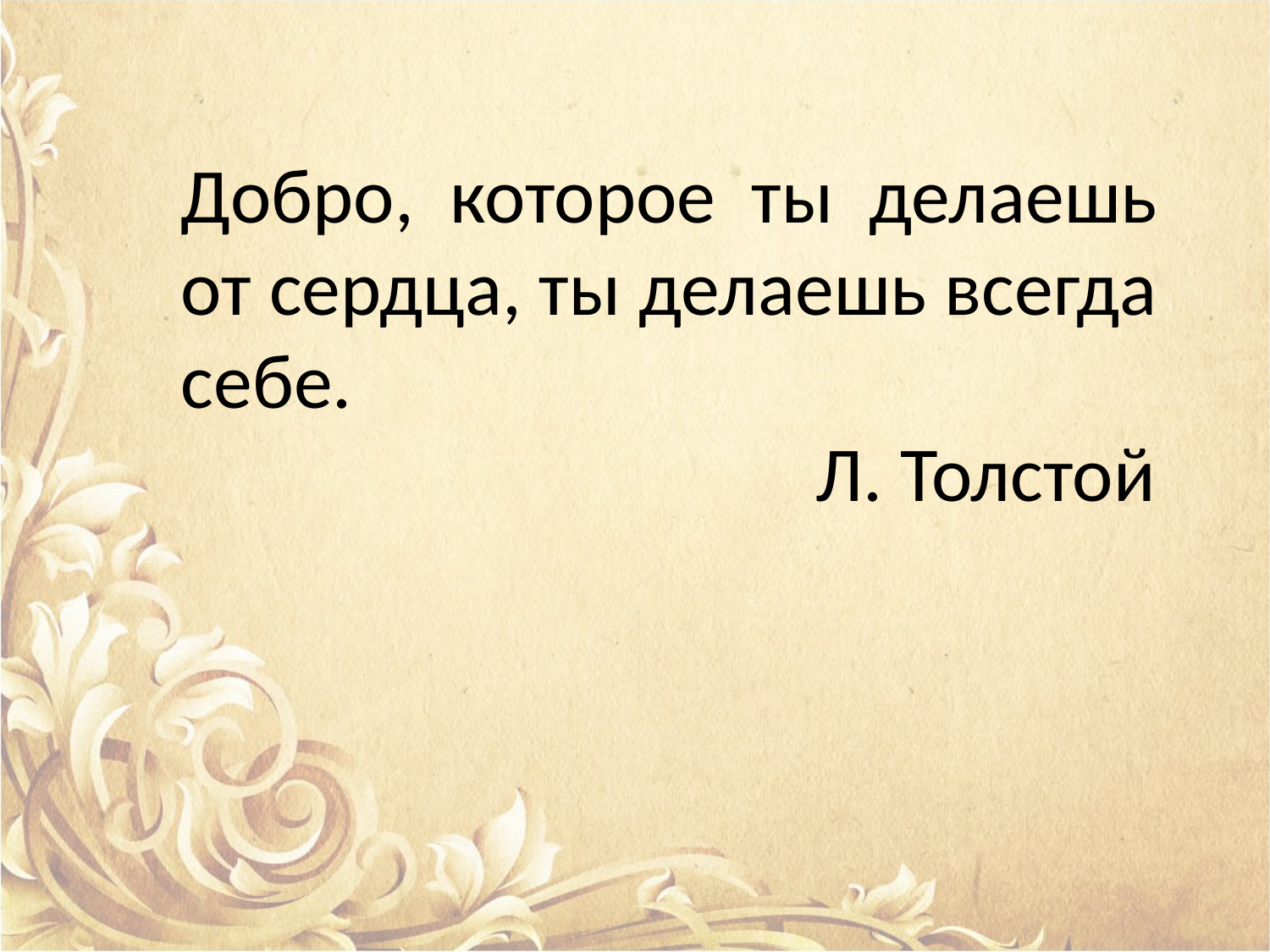

Добро, которое ты делаешь от сердца, ты делаешь всегда себе.
					Л. Толстой